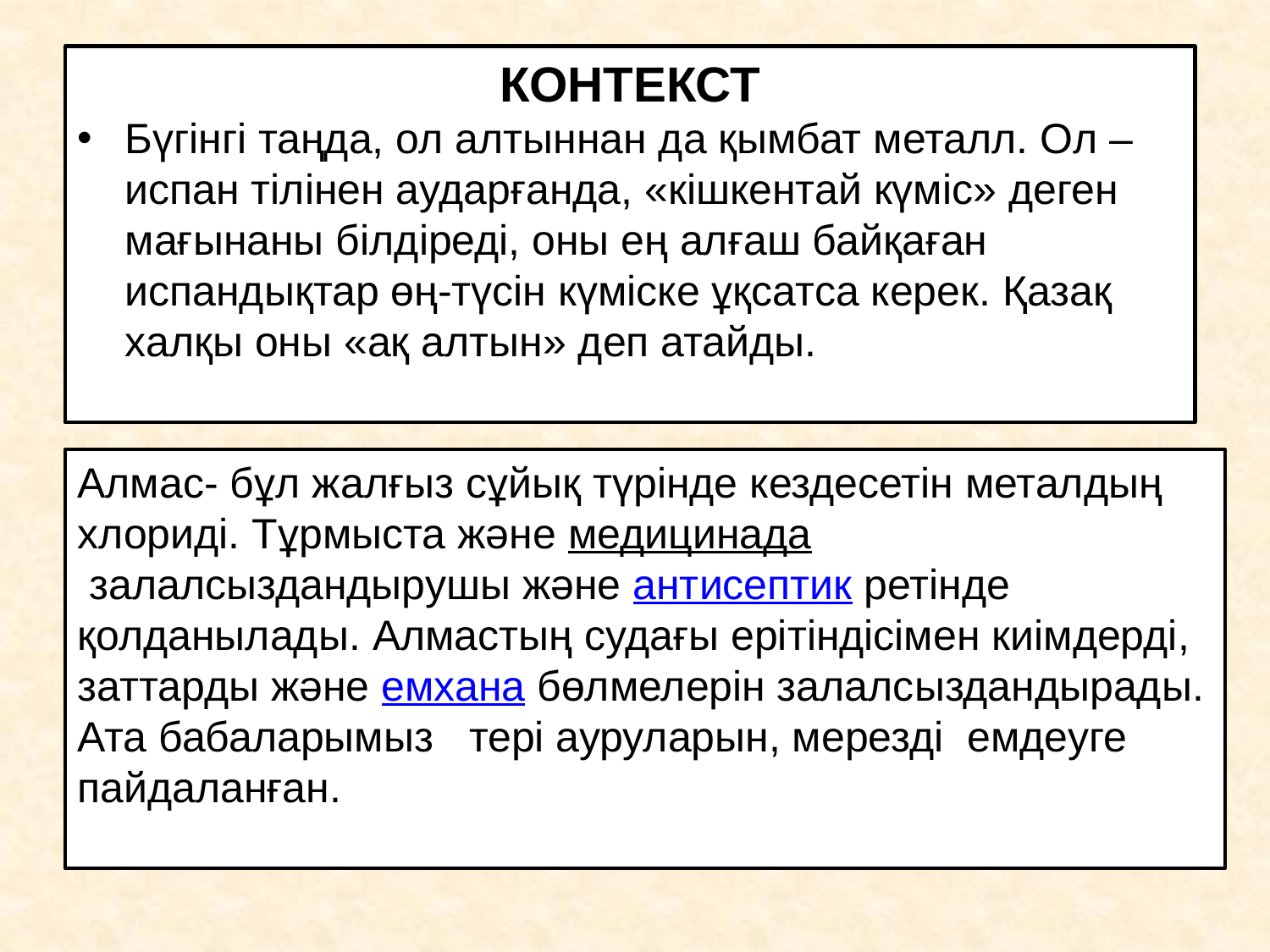

КОНТЕКСТ
Бүгінгі таңда, ол алтыннан да қымбат металл. Ол – испан тілінен аударғанда, «кішкентай күміс» деген мағынаны білдіреді, оны ең алғаш байқаған испандықтар өң-түсін күміске ұқсатса керек. Қазақ халқы оны «ақ алтын» деп атайды.

Алмас- бұл жалғыз сұйық түрінде кездесетін металдың хлориді. Тұрмыста және медицинада залалсыздандырушы және антисептик ретінде қолданылады. Алмастың судағы ерітіндісімен киімдерді, заттарды және емхана бөлмелерін залалсыздандырады. Ата бабаларымыз   тері ауруларын, мерезді  емдеуге пайдаланған.